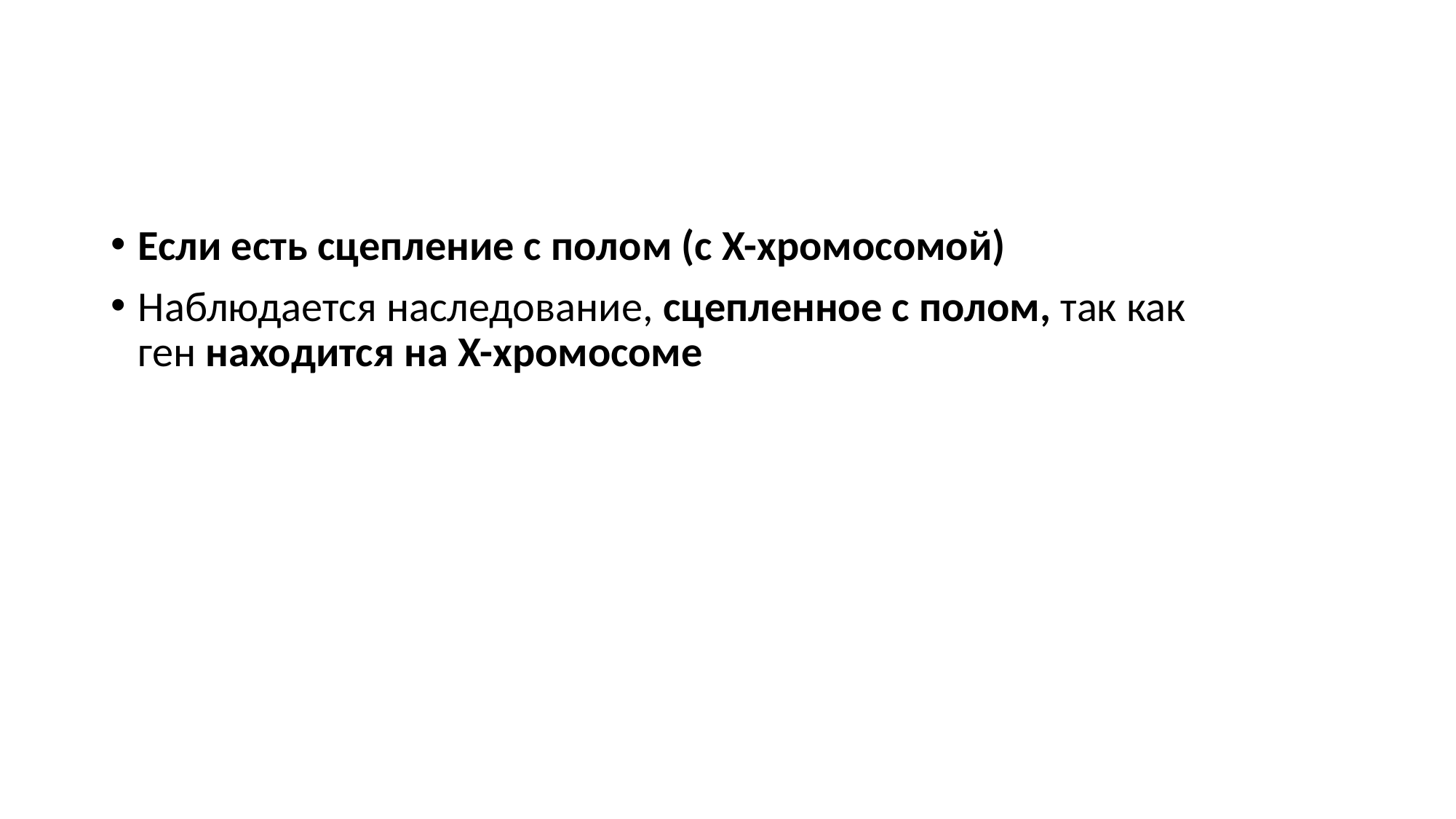

#
Если есть сцепление с полом (с X-хромосомой)
Наблюдается наследование, сцепленное с полом, так как ген находится на X-хромосоме